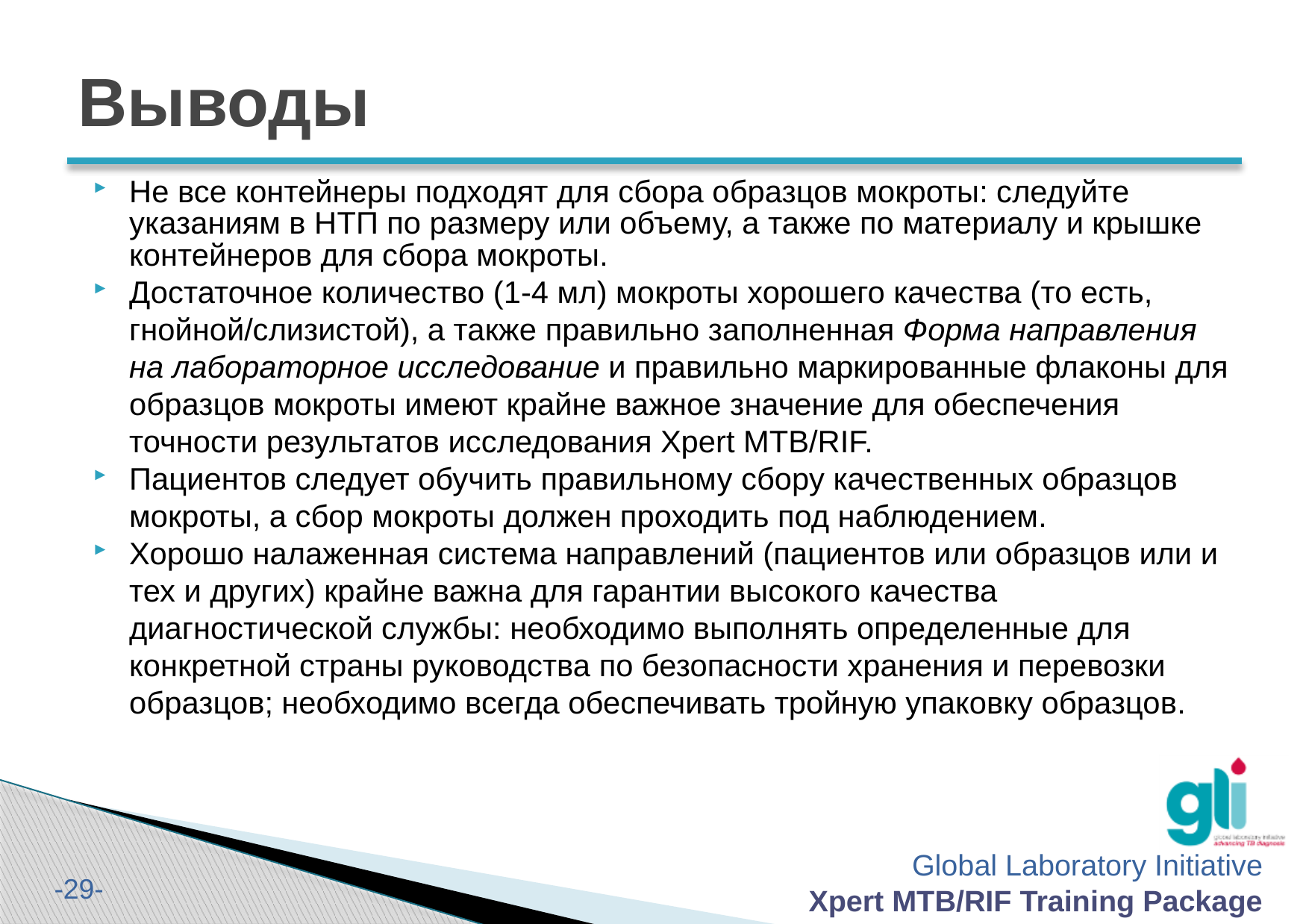

# Выводы
Не все контейнеры подходят для сбора образцов мокроты: следуйте указаниям в НТП по размеру или объему, а также по материалу и крышке контейнеров для сбора мокроты.
Достаточное количество (1-4 мл) мокроты хорошего качества (то есть, гнойной/слизистой), а также правильно заполненная Форма направления на лабораторное исследование и правильно маркированные флаконы для образцов мокроты имеют крайне важное значение для обеспечения точности результатов исследования Xpert MTB/RIF.
Пациентов следует обучить правильному сбору качественных образцов мокроты, а сбор мокроты должен проходить под наблюдением.
Хорошо налаженная система направлений (пациентов или образцов или и тех и других) крайне важна для гарантии высокого качества диагностической службы: необходимо выполнять определенные для конкретной страны руководства по безопасности хранения и перевозки образцов; необходимо всегда обеспечивать тройную упаковку образцов.